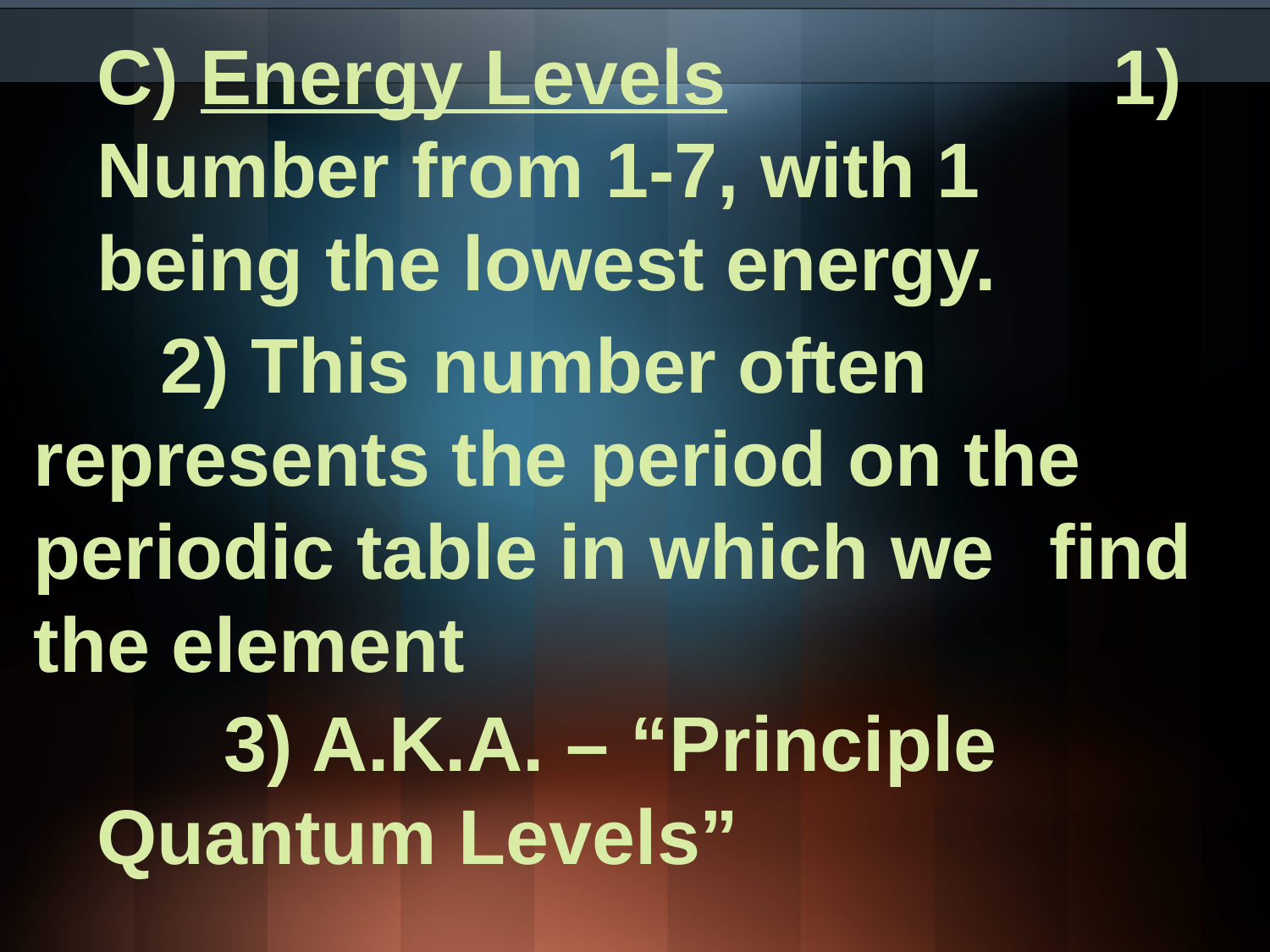

C) Energy Levels				1) Number from 1-7, with 1 	being the lowest energy.
	2) This number often 	represents the period on the 	periodic table in which we 	find the element
	3) A.K.A. – “Principle 	Quantum Levels”